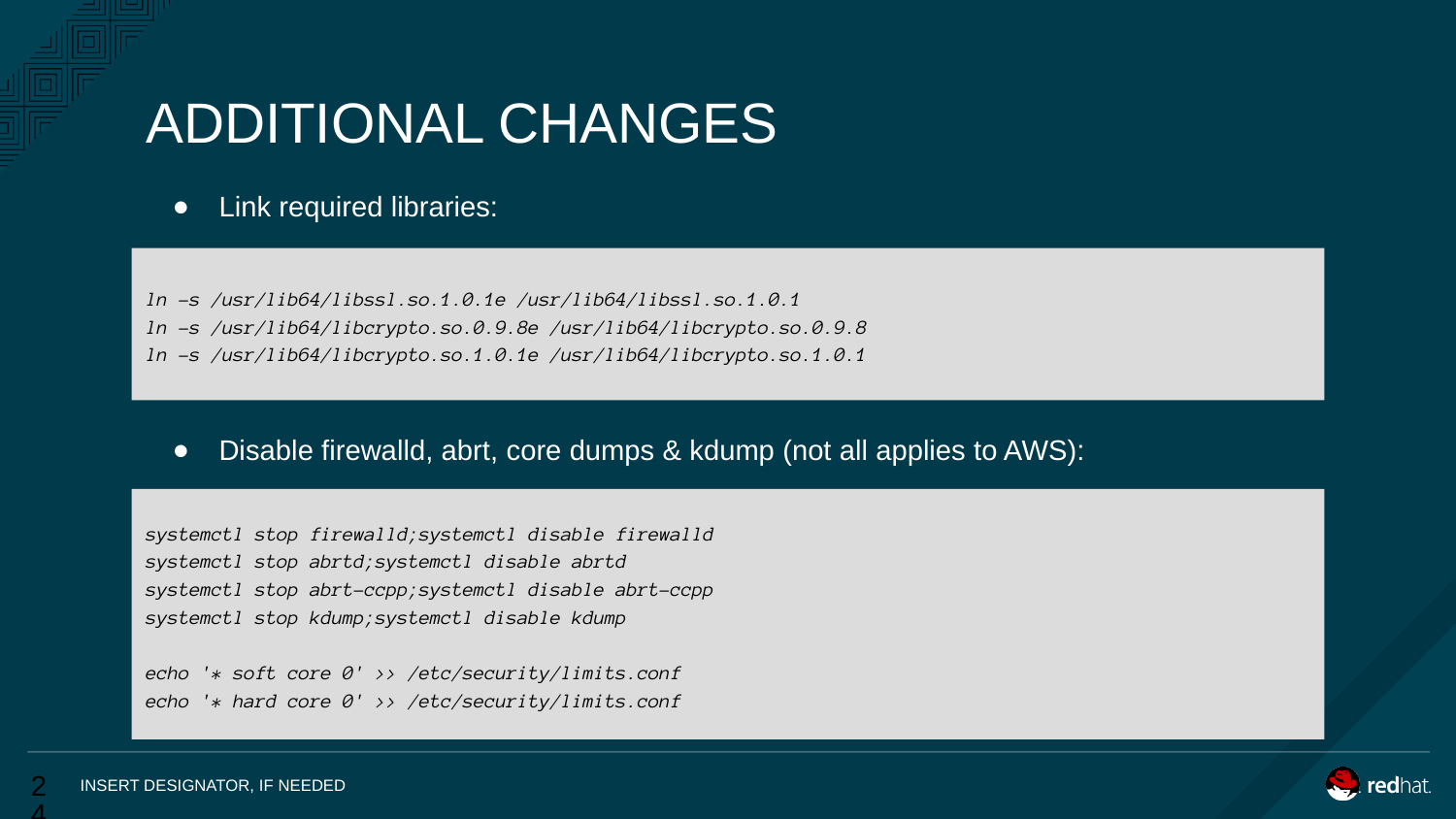

# ADDITIONAL CHANGES
Link required libraries:

Disable firewalld, abrt, core dumps & kdump (not all applies to AWS):
ln -s /usr/lib64/libssl.so.1.0.1e /usr/lib64/libssl.so.1.0.1
ln -s /usr/lib64/libcrypto.so.0.9.8e /usr/lib64/libcrypto.so.0.9.8
ln -s /usr/lib64/libcrypto.so.1.0.1e /usr/lib64/libcrypto.so.1.0.1
systemctl stop firewalld;systemctl disable firewalld
systemctl stop abrtd;systemctl disable abrtd
systemctl stop abrt-ccpp;systemctl disable abrt-ccpp
systemctl stop kdump;systemctl disable kdump

echo '* soft core 0' >> /etc/security/limits.conf
echo '* hard core 0' >> /etc/security/limits.conf
24